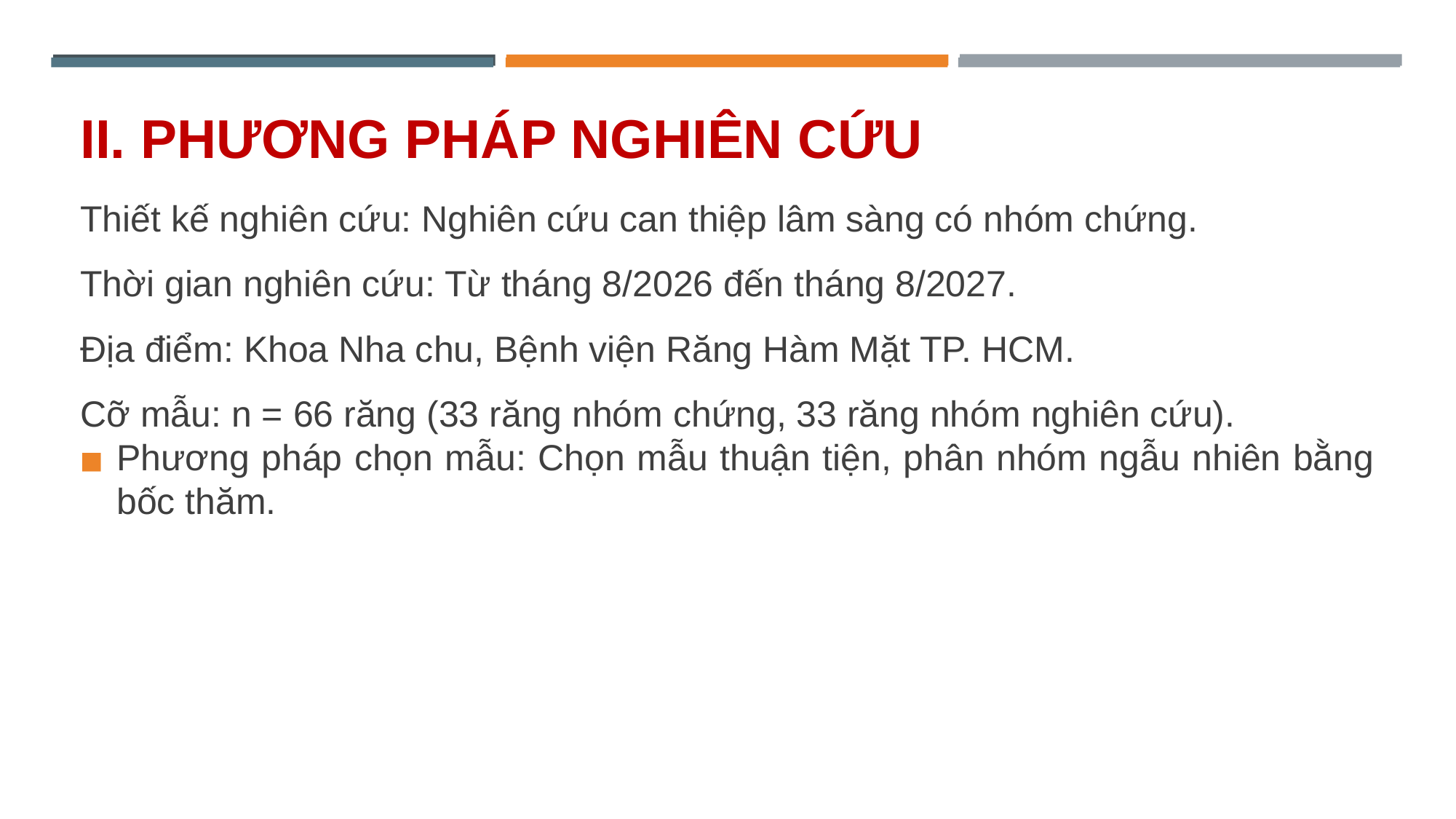

# II. PHƯƠNG PHÁP NGHIÊN CỨU
Thiết kế nghiên cứu: Nghiên cứu can thiệp lâm sàng có nhóm chứng.
Thời gian nghiên cứu: Từ tháng 8/2026 đến tháng 8/2027.
Địa điểm: Khoa Nha chu, Bệnh viện Răng Hàm Mặt TP. HCM.
Cỡ mẫu: n = 66 răng (33 răng nhóm chứng, 33 răng nhóm nghiên cứu).
Phương pháp chọn mẫu: Chọn mẫu thuận tiện, phân nhóm ngẫu nhiên bằng bốc thăm.